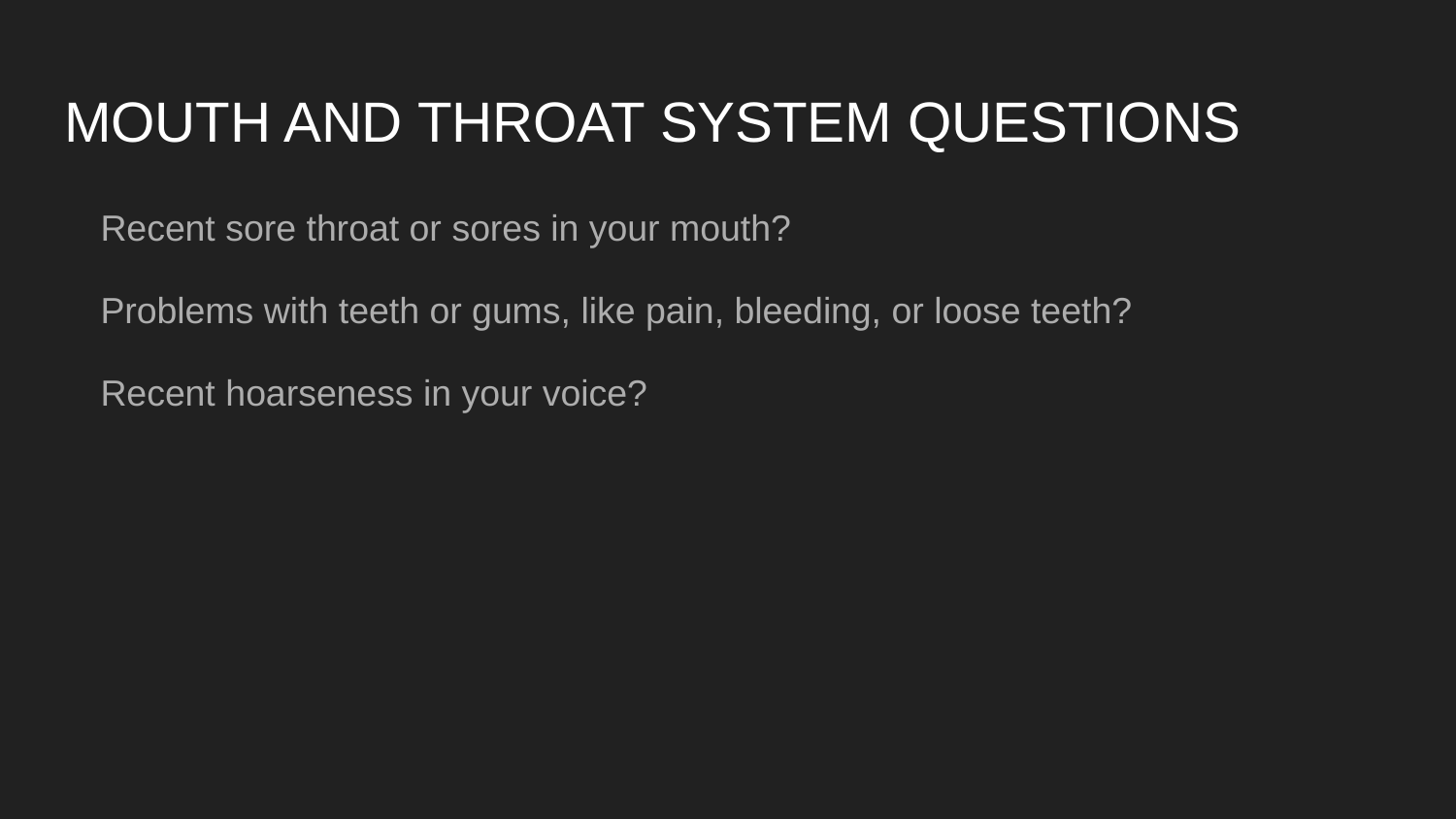

# MOUTH AND THROAT SYSTEM QUESTIONS
Recent sore throat or sores in your mouth?
Problems with teeth or gums, like pain, bleeding, or loose teeth?
Recent hoarseness in your voice?